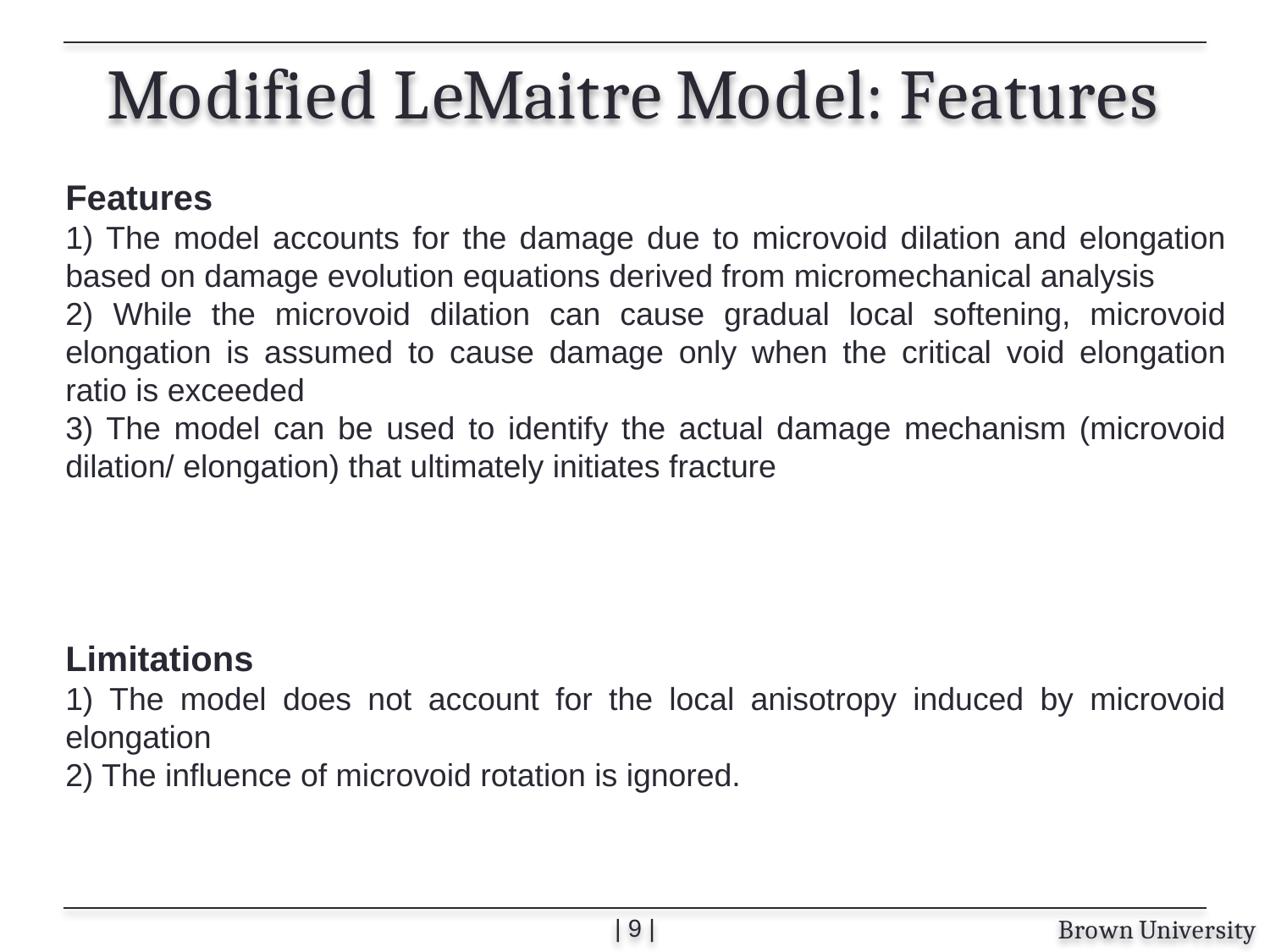

Modified LeMaitre Model: Features
Features
1) The model accounts for the damage due to microvoid dilation and elongation based on damage evolution equations derived from micromechanical analysis
2) While the microvoid dilation can cause gradual local softening, microvoid elongation is assumed to cause damage only when the critical void elongation ratio is exceeded
3) The model can be used to identify the actual damage mechanism (microvoid dilation/ elongation) that ultimately initiates fracture

Limitations
1) The model does not account for the local anisotropy induced by microvoid elongation
2) The influence of microvoid rotation is ignored.
| 9 |